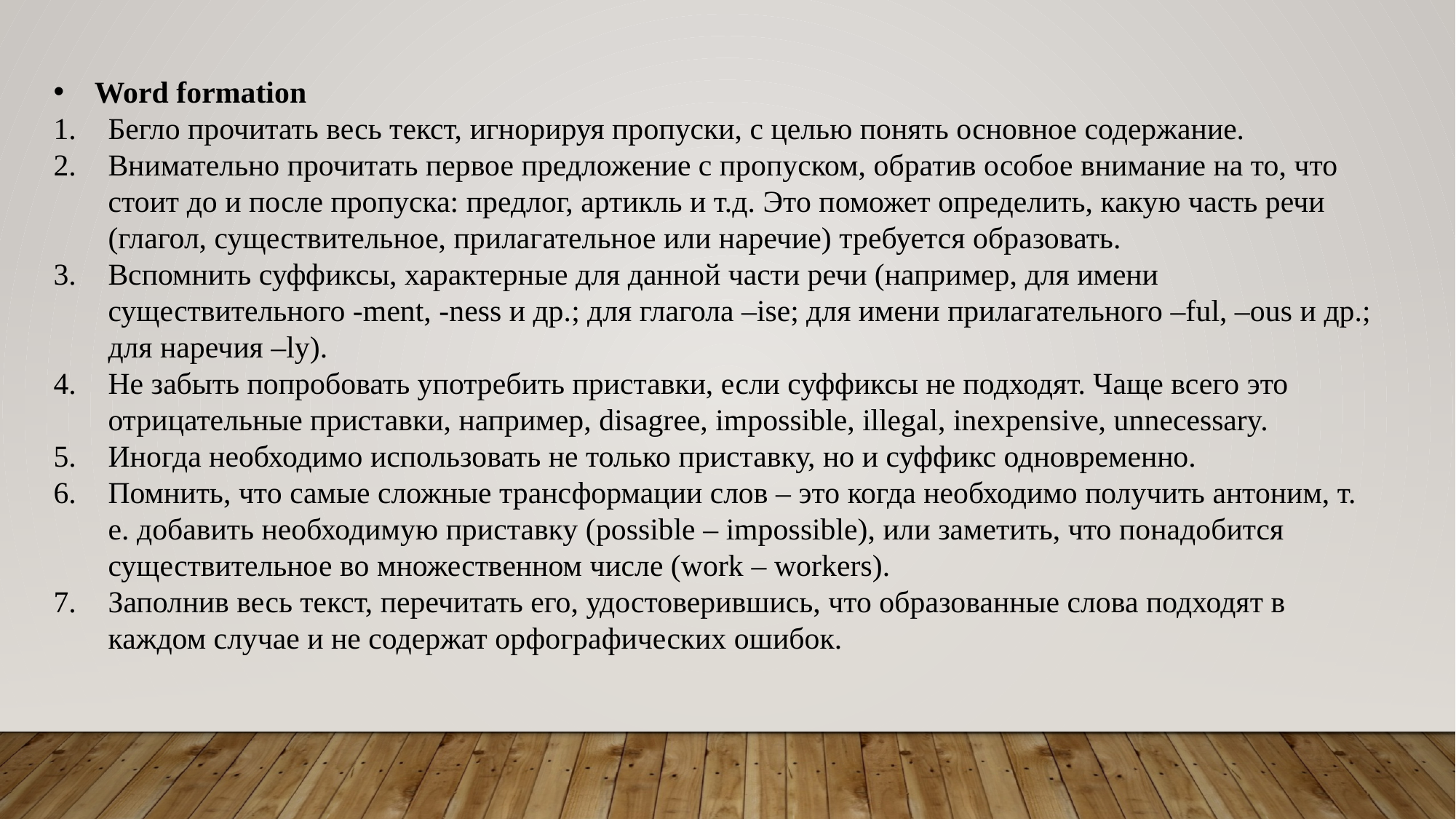

Word formation
Бегло прочитать весь текст, игнорируя пропуски, с целью понять основное содержание.
Внимательно прочитать первое предложение с пропуском, обратив особое внимание на то, что стоит до и после пропуска: предлог, артикль и т.д. Это поможет определить, какую часть речи (глагол, существительное, прилагательное или наречие) требуется образовать.
Вспомнить суффиксы, характерные для данной части речи (например, для имени существительного -ment, -ness и др.; для глагола –ise; для имени прилагательного –ful, –ous и др.; для наречия –ly).
Не забыть попробовать употребить приставки, если суффиксы не подходят. Чаще всего это отрицательные приставки, например, disagree, impossible, illegal, inexpensive, unnecessary.
Иногда необходимо использовать не только приставку, но и суффикс одновременно.
Помнить, что самые сложные трансформации слов – это когда необходимо получить антоним, т. е. добавить необходимую приставку (possible – impossible), или заметить, что понадобится существительное во множественном числе (work – workers).
Заполнив весь текст, перечитать его, удостоверившись, что образованные слова подходят в каждом случае и не содержат орфографических ошибок.